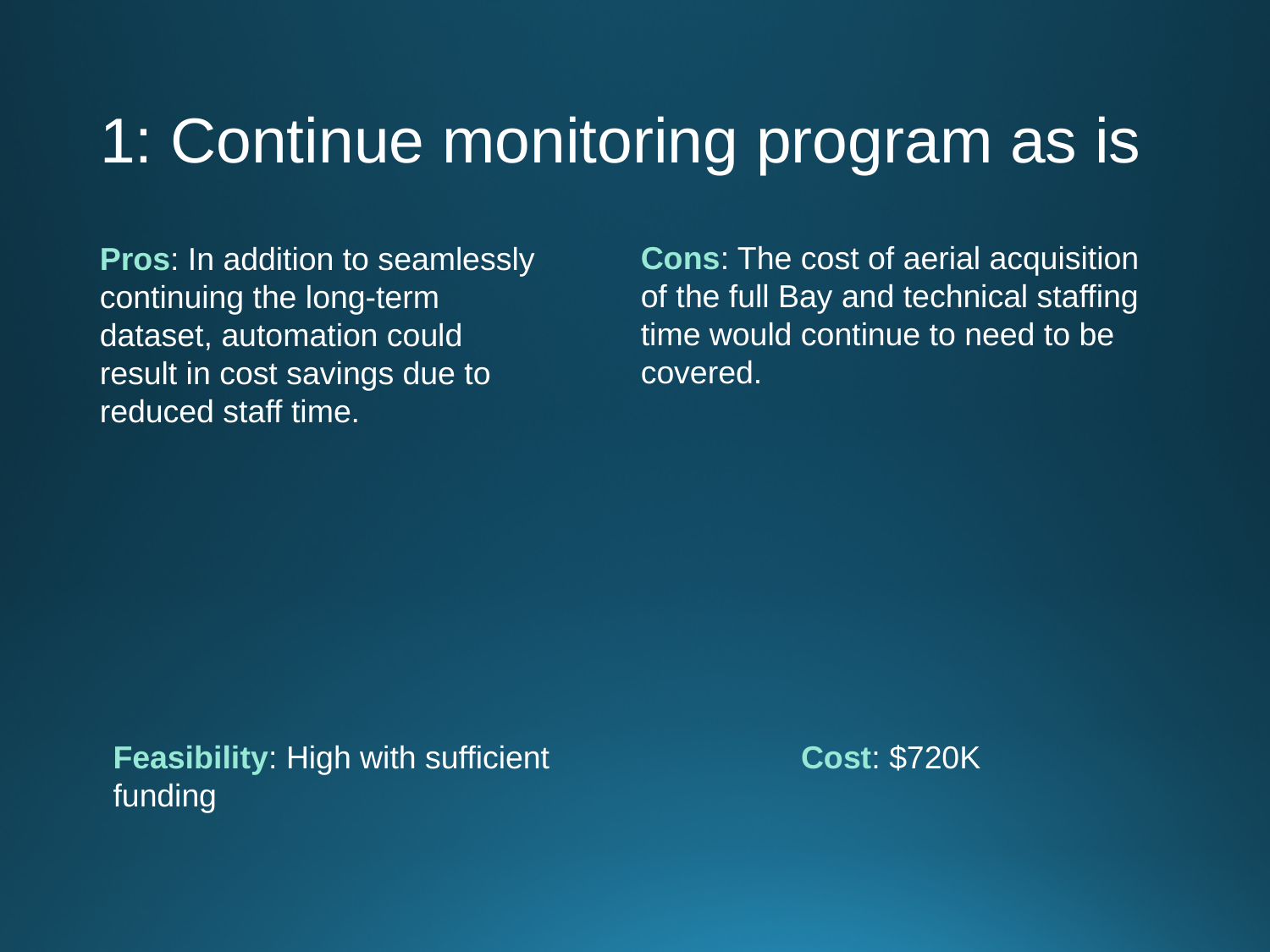

# 1: Continue monitoring program as is
Cons: The cost of aerial acquisition of the full Bay and technical staffing time would continue to need to be covered.
Pros: In addition to seamlessly continuing the long-term dataset, automation could result in cost savings due to reduced staff time.
Feasibility: High with sufficient funding
Cost: $720K